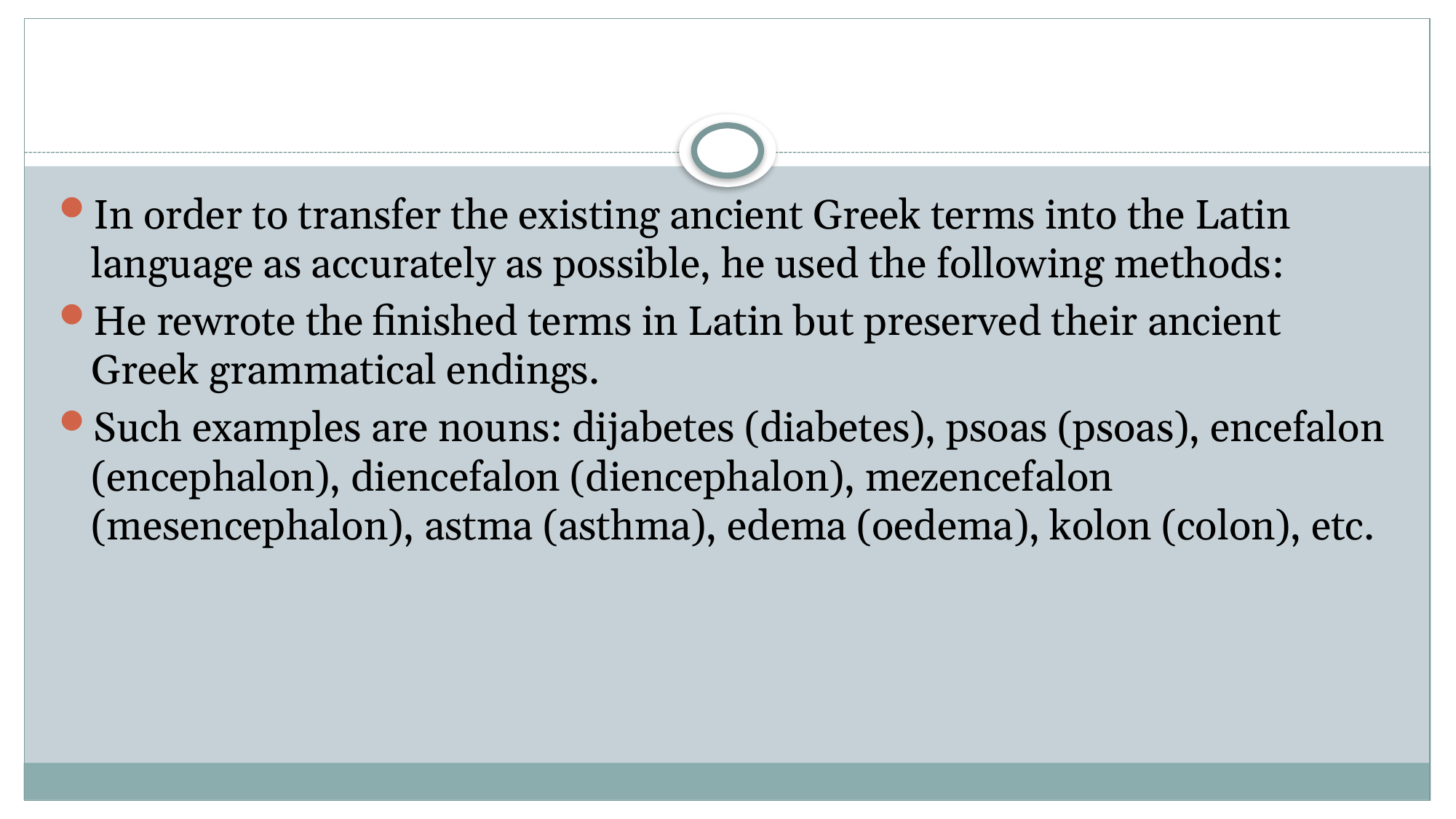

#
In order to transfer the existing ancient Greek terms into the Latin language as accurately as possible, he used the following methods:
He rewrote the finished terms in Latin but preserved their ancient Greek grammatical endings.
Such examples are nouns: dijabetes (diabetes), psoas (psoas), encefalon (encephalon), diencefalon (diencephalon), mezencefalon (mesencephalon), astma (asthma), edema (oedema), kolon (colon), etc.